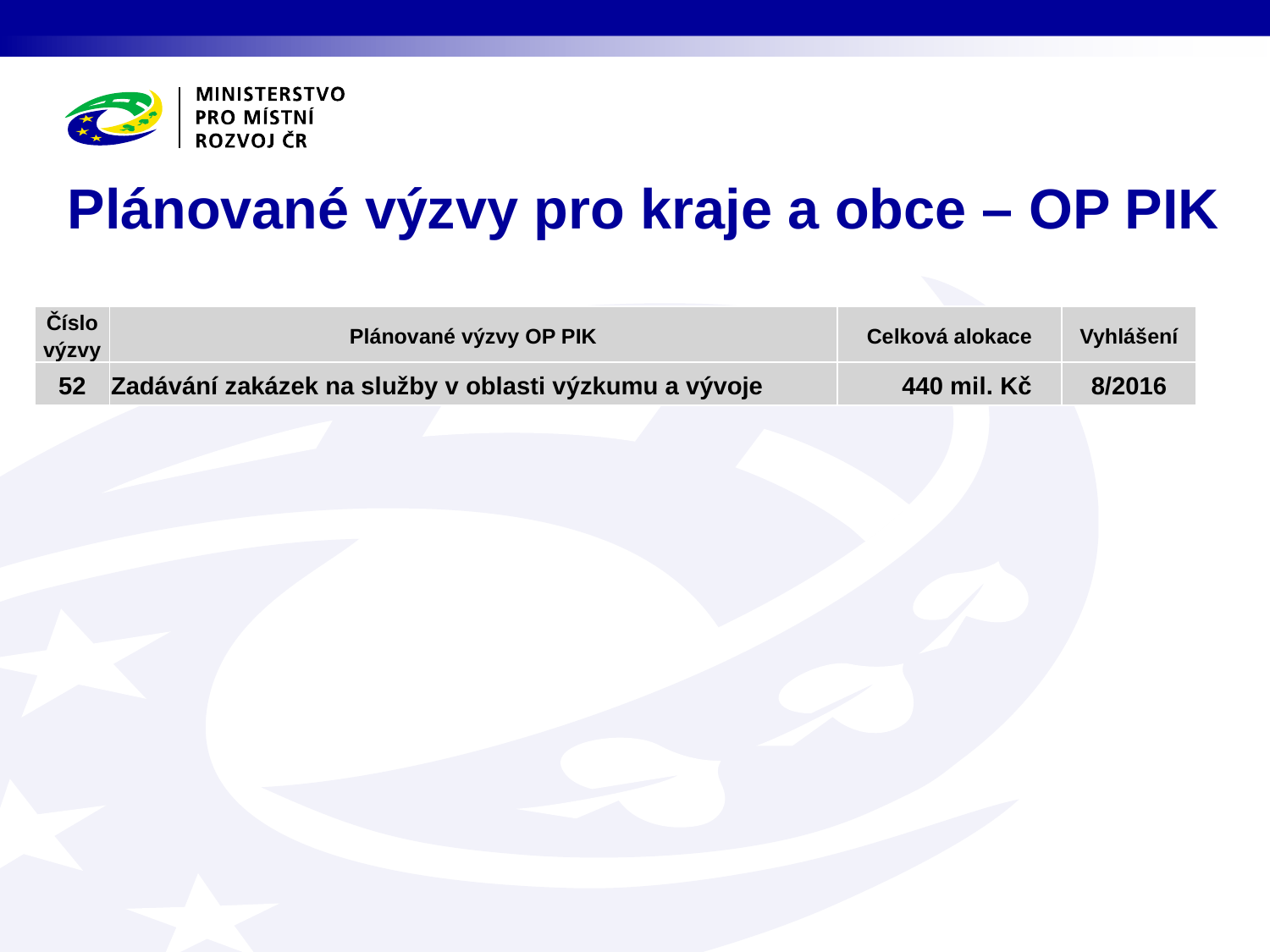

# Plánované výzvy pro kraje a obce – OP PIK
| Číslo výzvy | Plánované výzvy OP PIK | Celková alokace | Vyhlášení |
| --- | --- | --- | --- |
| 52 | Zadávání zakázek na služby v oblasti výzkumu a vývoje | 440 mil. Kč | 8/2016 |